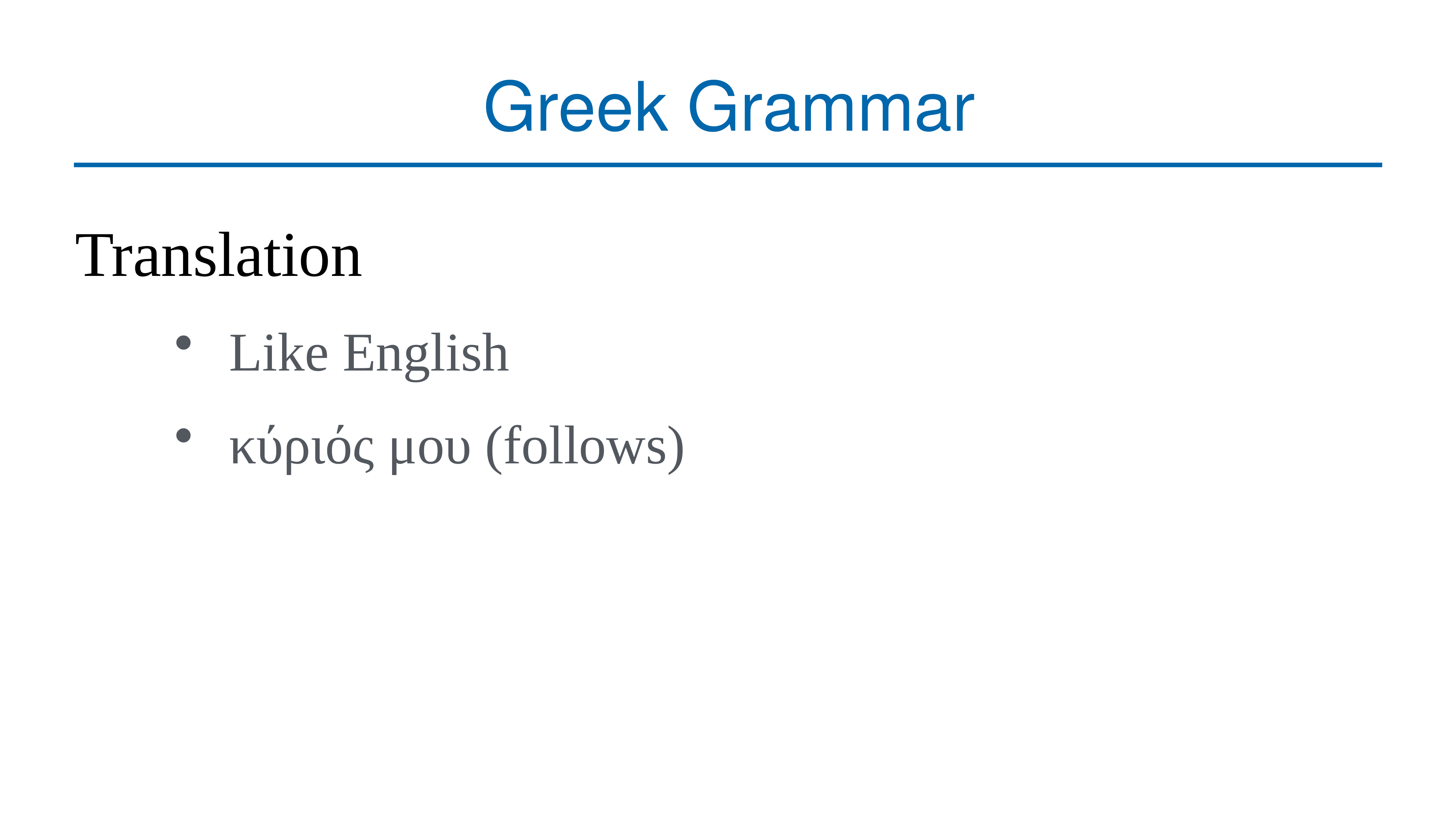

# Greek Grammar
Translation
Like English
κύριός μου (follows)